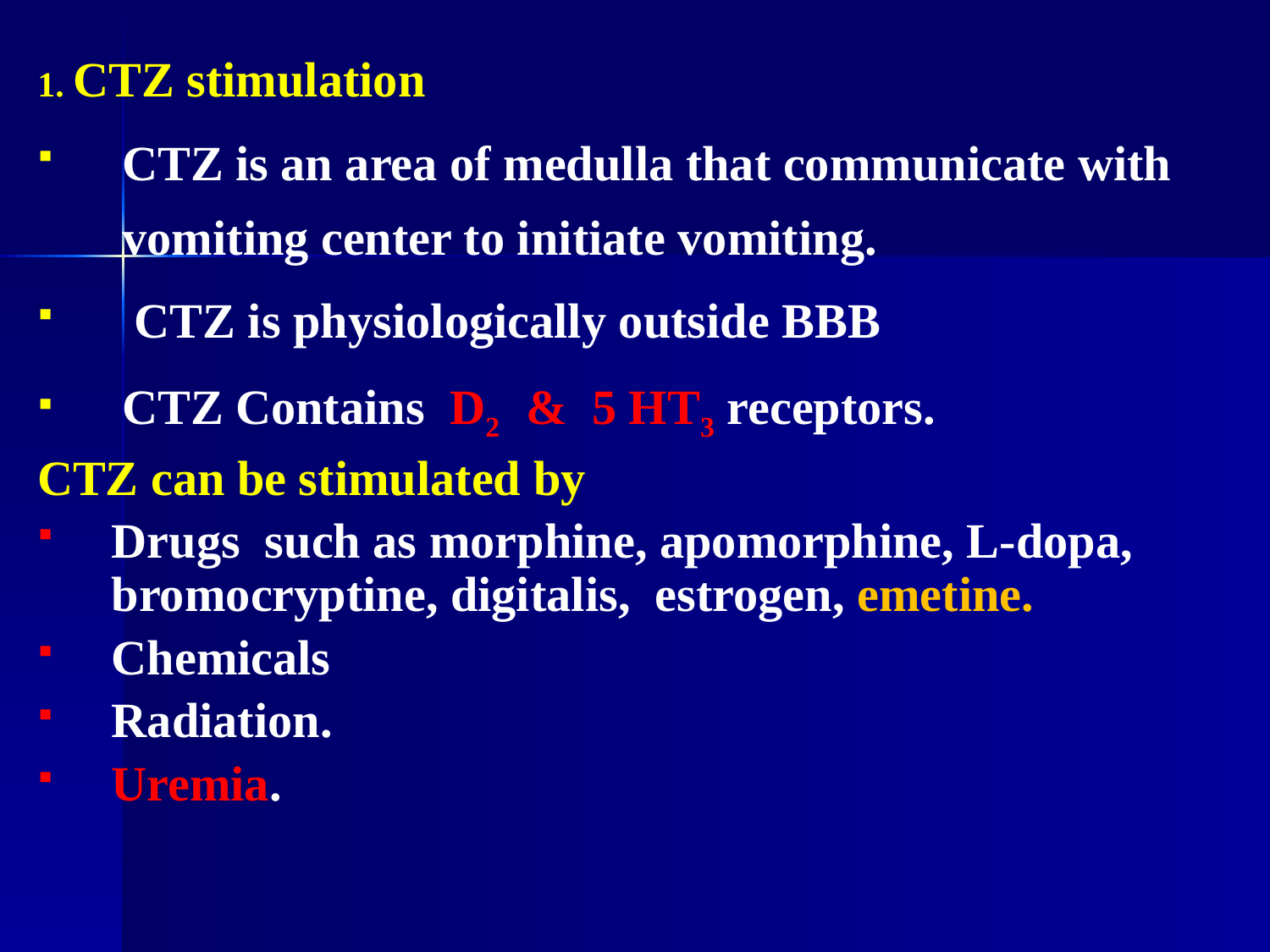

1. CTZ stimulation
CTZ is an area of medulla that communicate with vomiting center to initiate vomiting.
 CTZ is physiologically outside BBB
CTZ Contains  D2   &  5 HT3 receptors.
CTZ can be stimulated by
Drugs  such as morphine, apomorphine, L-dopa, bromocryptine, digitalis,  estrogen, emetine.
Chemicals
Radiation.
Uremia.